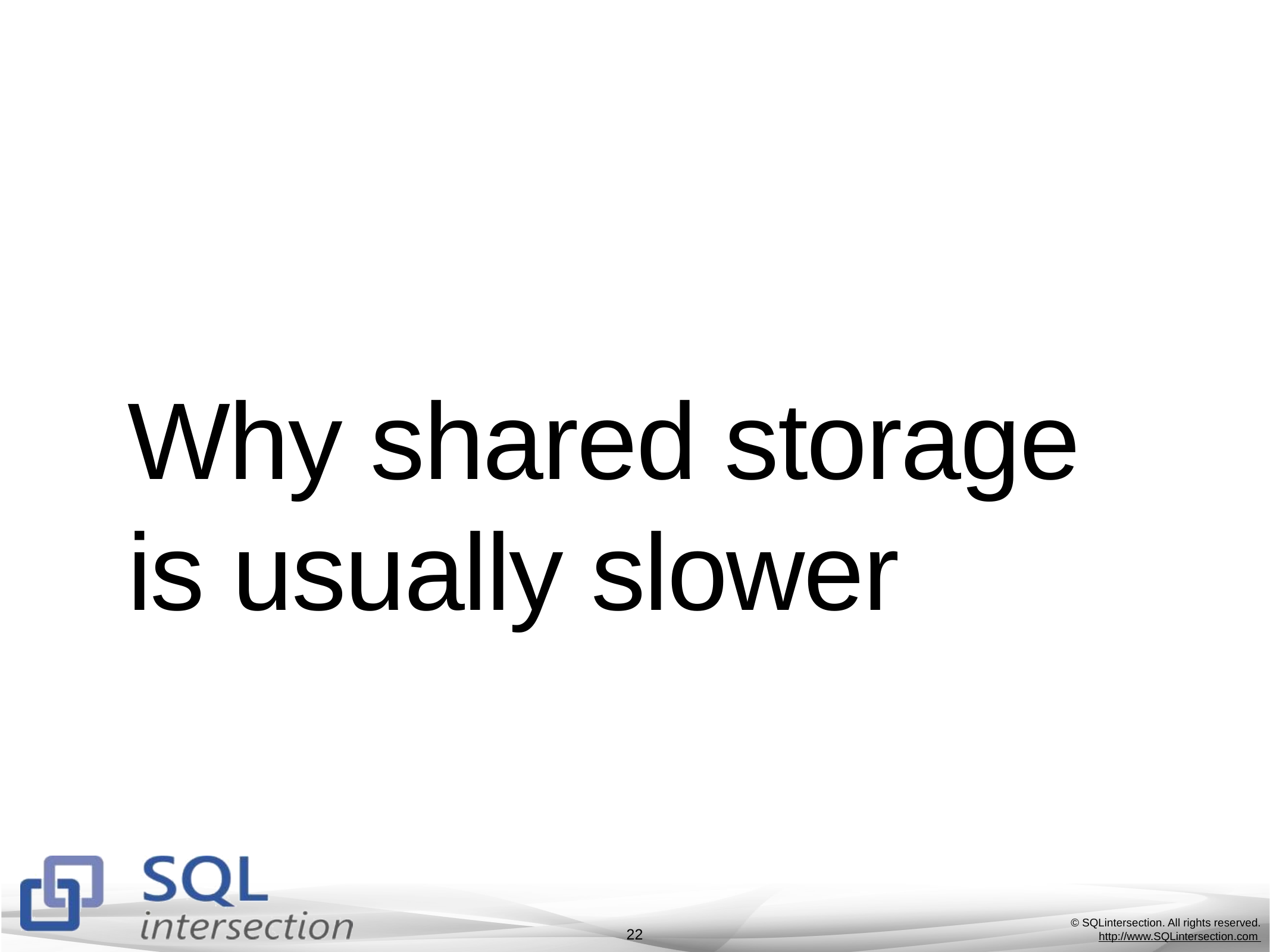

# Why shared storage is usually slower